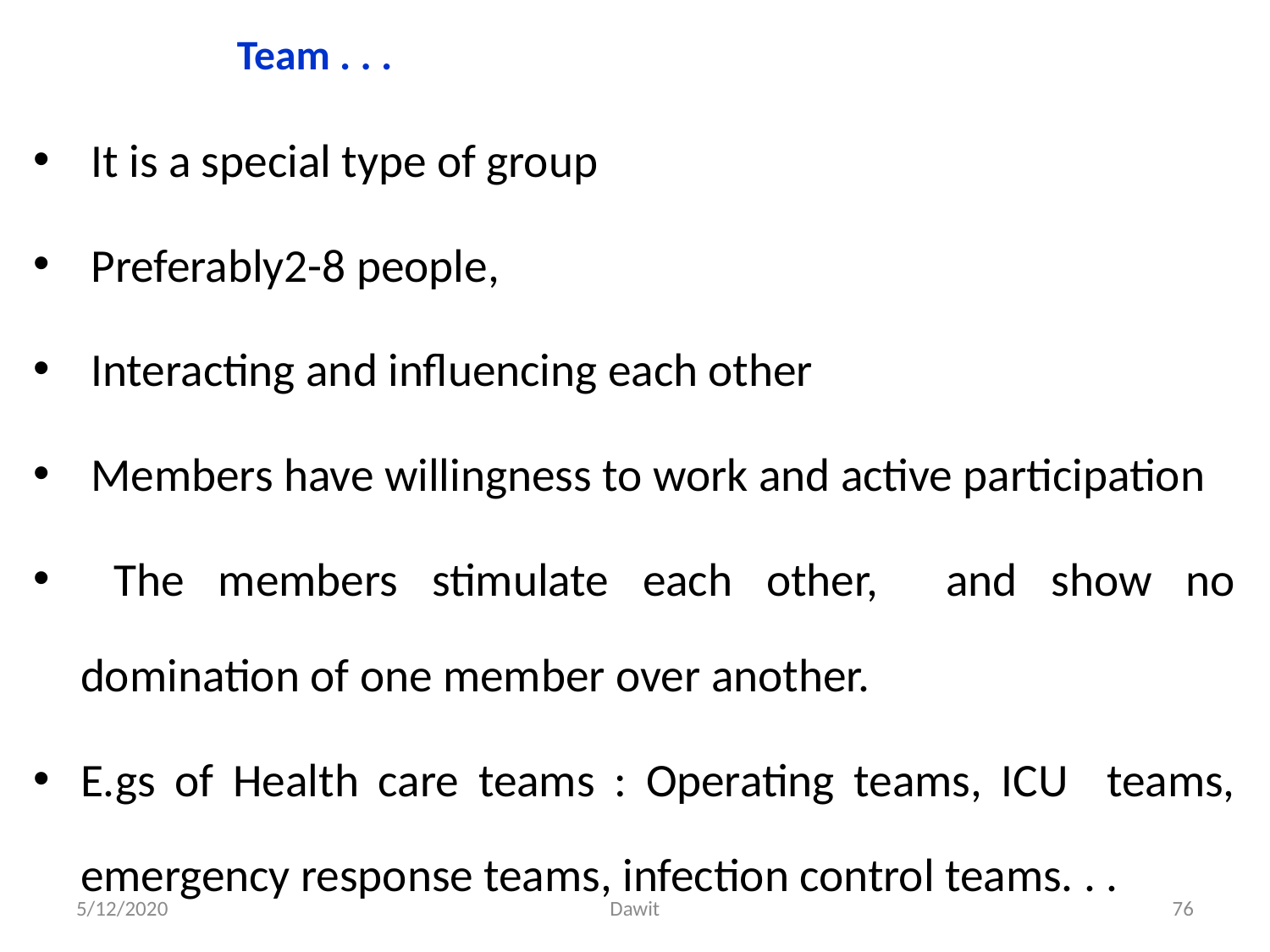

# Team . . .
 It is a special type of group
 Preferably2-8 people,
 Interacting and influencing each other
 Members have willingness to work and active participation
 The members stimulate each other,  and show no domination of one member over another.
E.gs of Health care teams : Operating teams, ICU  teams, emergency response teams, infection control teams. . .
5/12/2020
Dawit
76